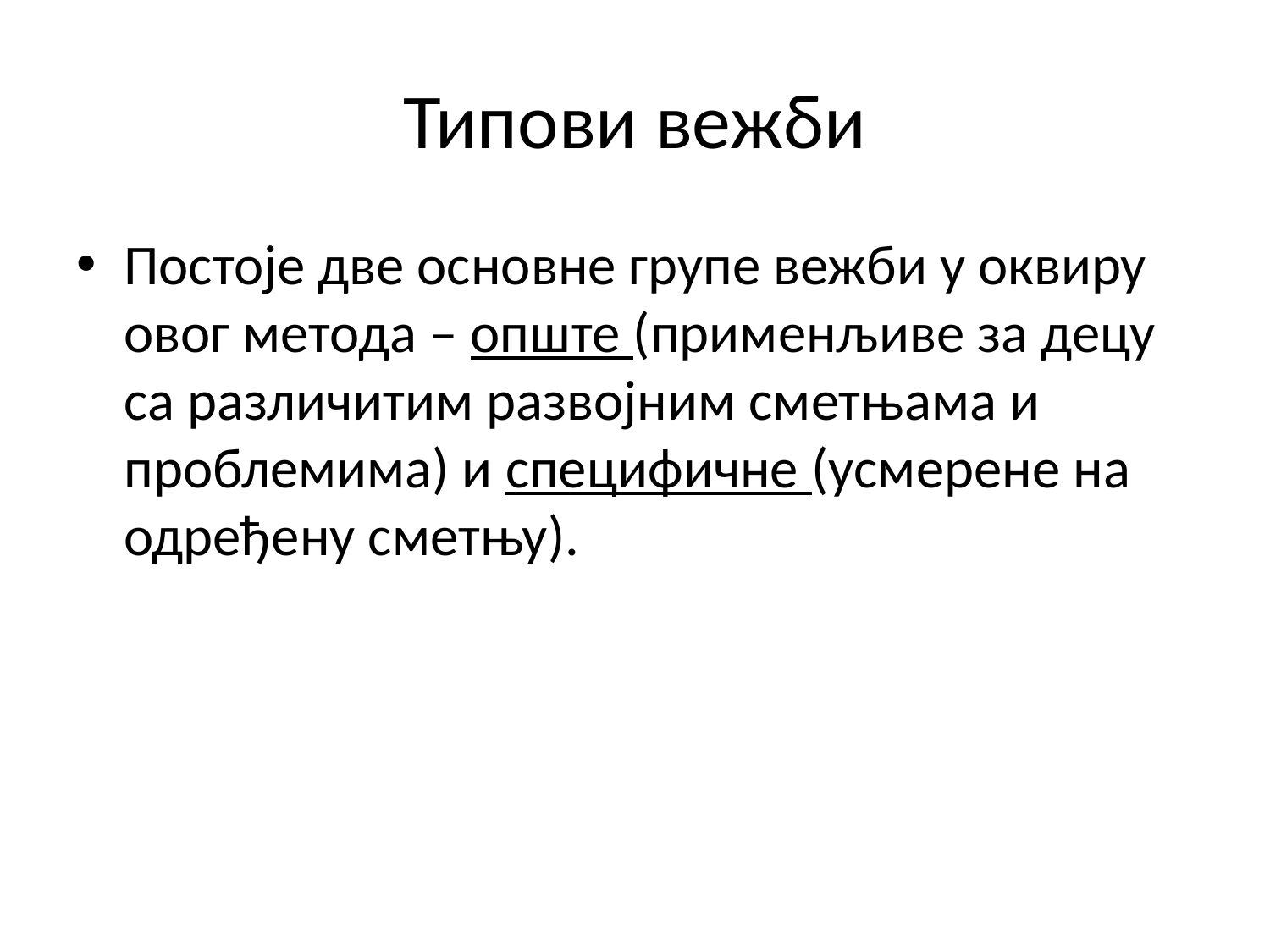

# Типови вежби
Постоје две основне групе вежби у оквиру овог метода – опште (применљиве за децу са различитим развојним сметњама и проблемима) и специфичне (усмерене на одређену сметњу).